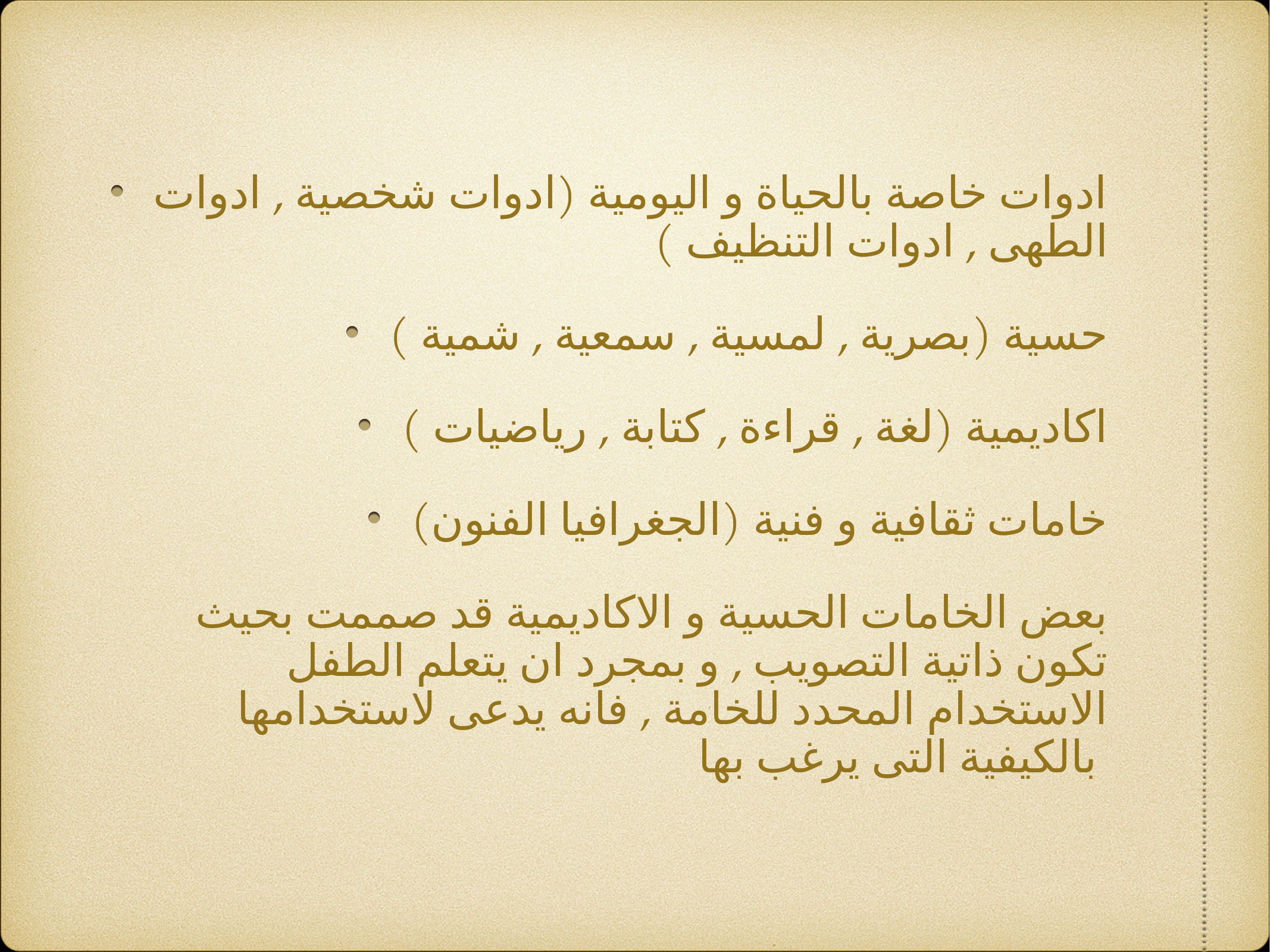

ادوات خاصة بالحياة و اليومية (ادوات شخصية , ادوات الطهى , ادوات التنظيف )
حسية (بصرية , لمسية , سمعية , شمية )
اكاديمية (لغة , قراءة , كتابة , رياضيات )
خامات ثقافية و فنية (الجغرافيا الفنون)
بعض الخامات الحسية و الاكاديمية قد صممت بحيث تكون ذاتية التصويب , و بمجرد ان يتعلم الطفل الاستخدام المحدد للخامة , فانه يدعى لاستخدامها بالكيفية التى يرغب بها